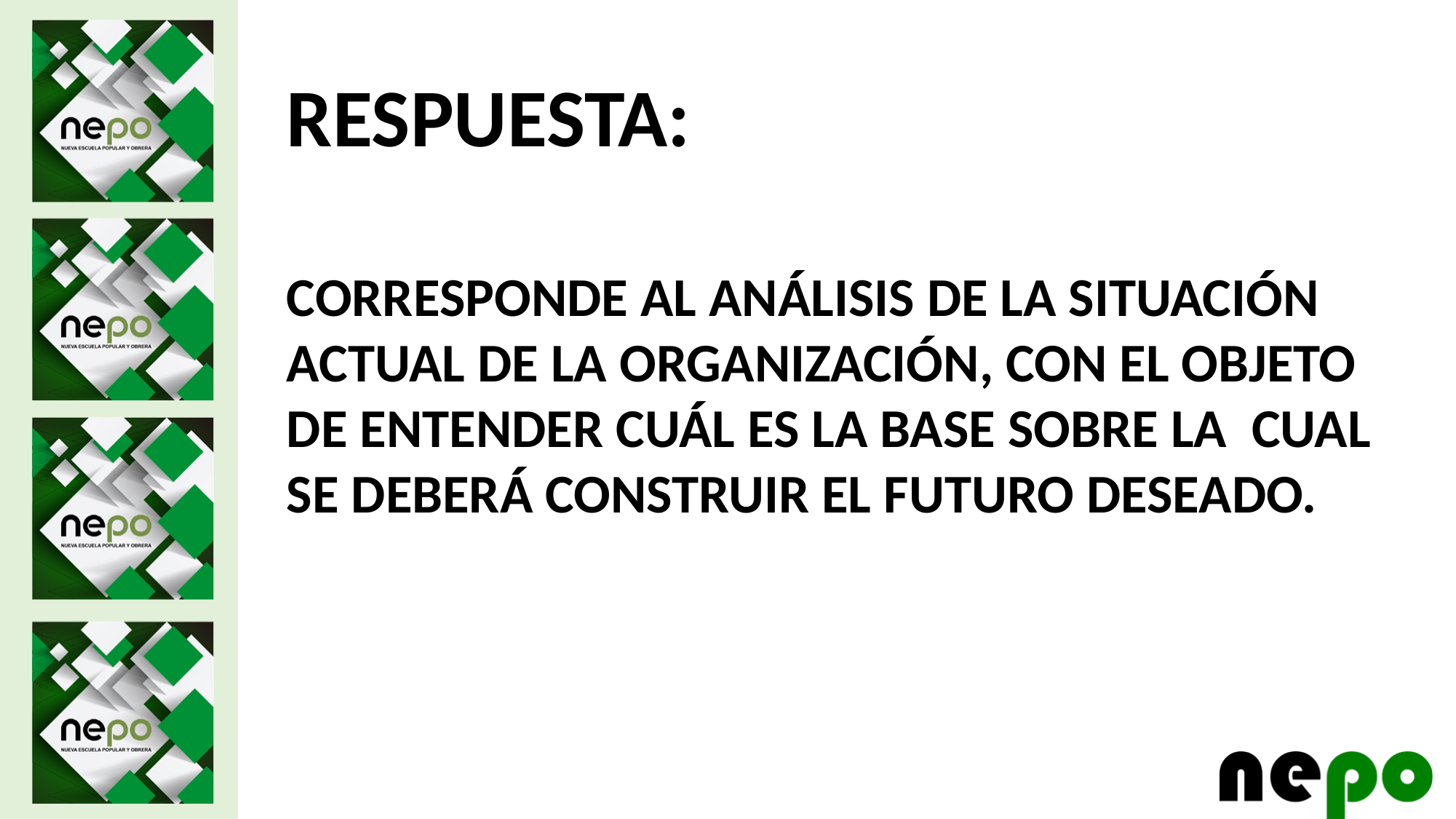

RESPUESTA:

CORRESPONDE AL ANÁLISIS DE LA SITUACIÓN ACTUAL DE LA ORGANIZACIÓN, CON EL OBJETO DE ENTENDER CUÁL ES LA BASE SOBRE LA  CUAL SE DEBERÁ CONSTRUIR EL FUTURO DESEADO.